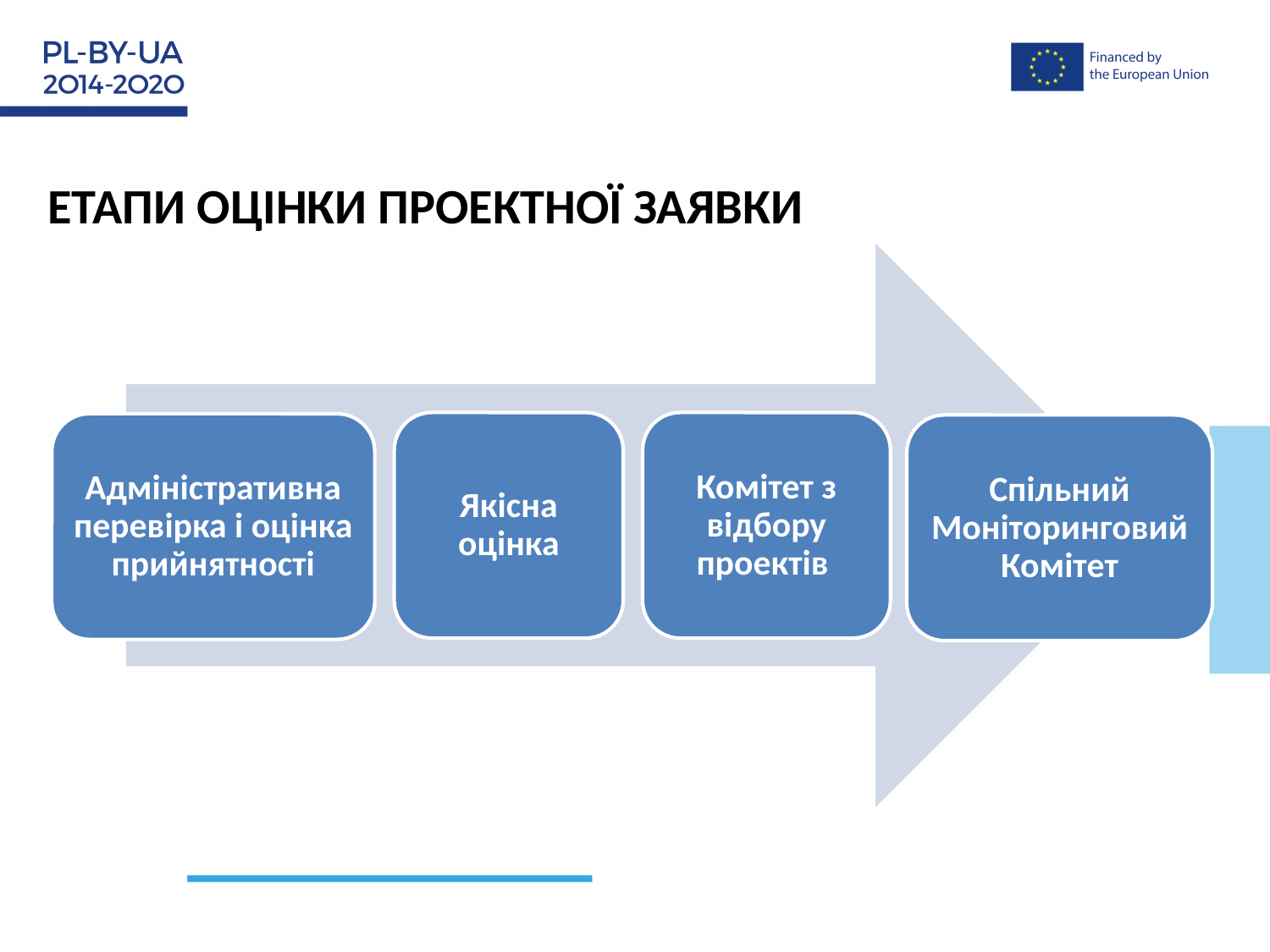

# ЕТАПИ ОЦІНКИ ПРОЕКТНОЇ ЗАЯВКИ
Адміністративна перевірка і оцінка прийнятності
Якісна оцінка
Комітет з відбору проектів
Спільний Моніторинговий Комітет